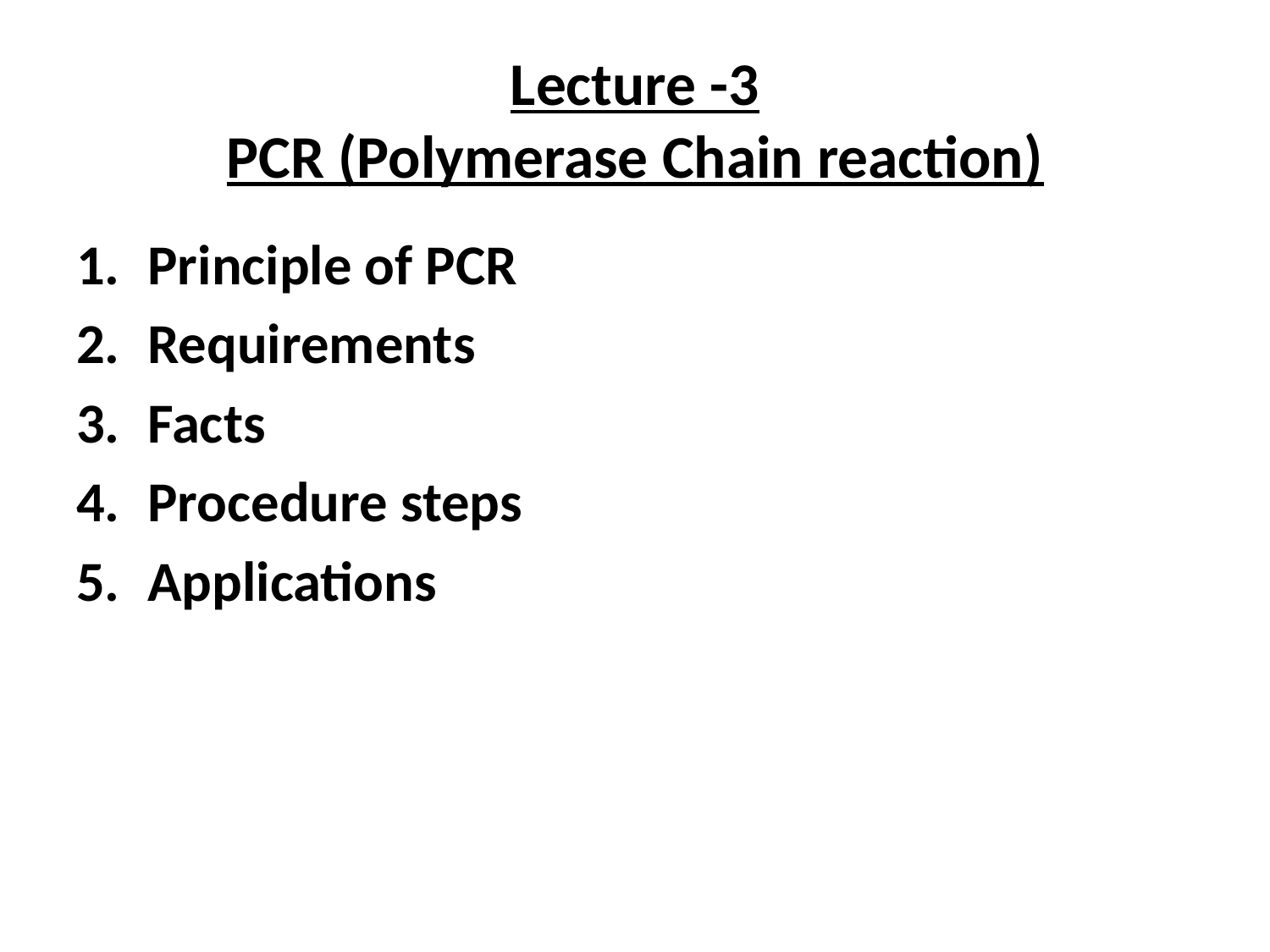

# Lecture -3 PCR (Polymerase Chain reaction)
Principle of PCR
Requirements
Facts
Procedure steps
Applications